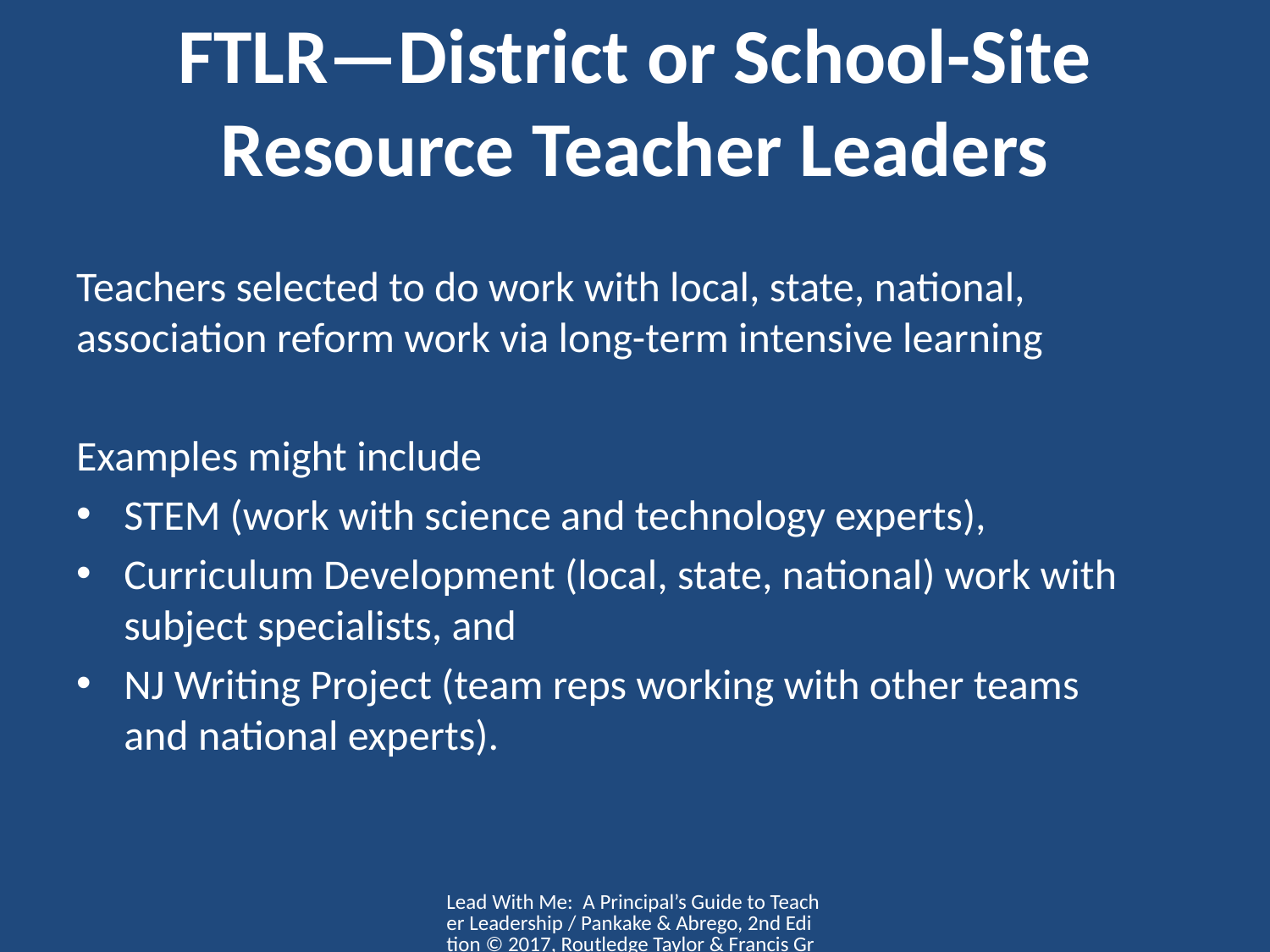

# FTLR—District or School-Site Resource Teacher Leaders
Teachers selected to do work with local, state, national, association reform work via long-term intensive learning

Examples might include
STEM (work with science and technology experts),
Curriculum Development (local, state, national) work with subject specialists, and
NJ Writing Project (team reps working with other teams
and national experts).

Lead With Me:  A Principal’s Guide to Teacher Leadership / Pankake & Abrego, 2nd Edition © 2017, Routledge Taylor & Francis Group